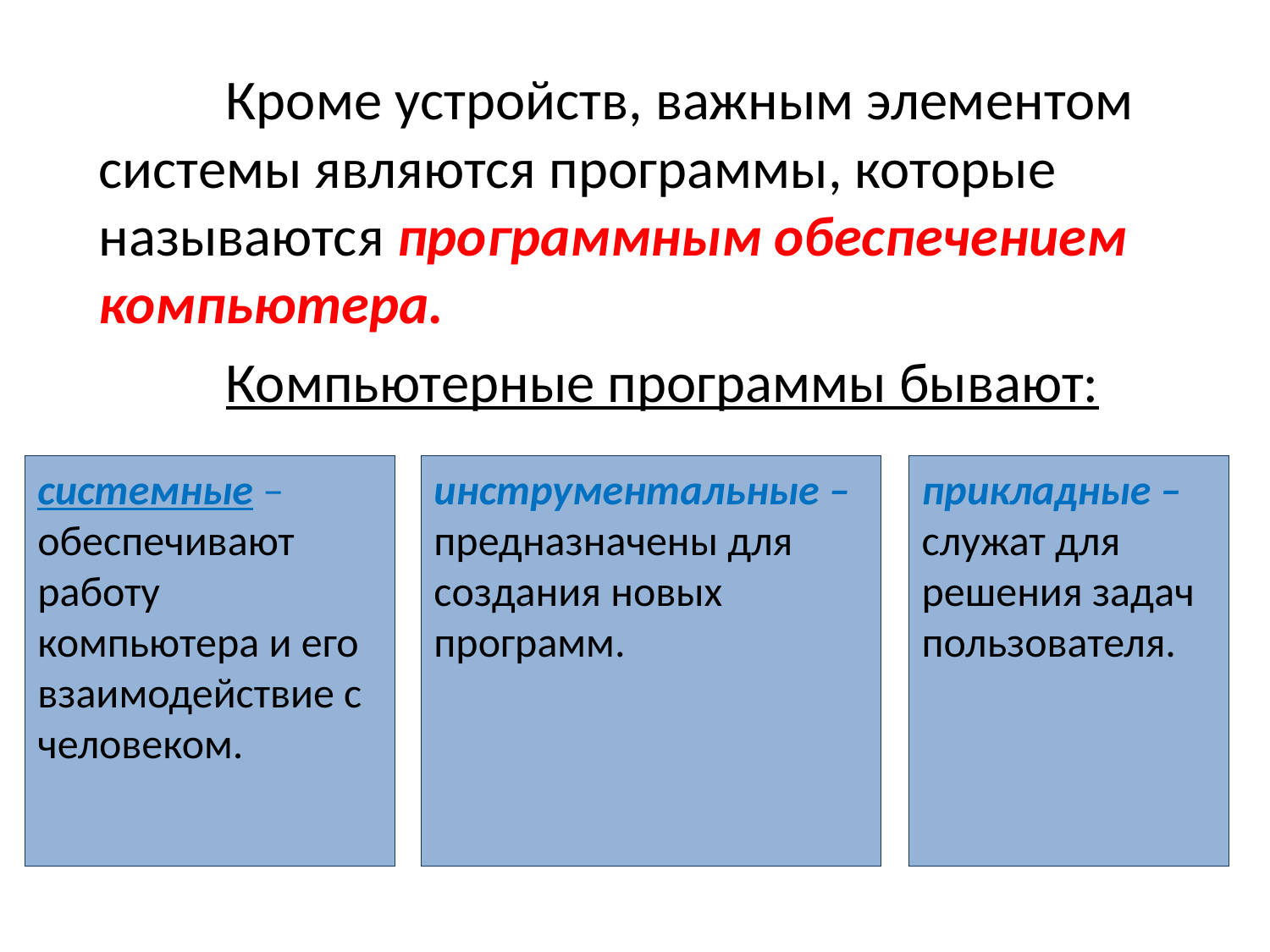

Кроме устройств, важным элементом системы являются программы, которые называются программным обеспечением компьютера.
	Компьютерные программы бывают:
системные – обеспечивают работу компьютера и его взаимодействие с человеком.
инструментальные – предназначены для создания новых программ.
прикладные – служат для решения задач пользователя.